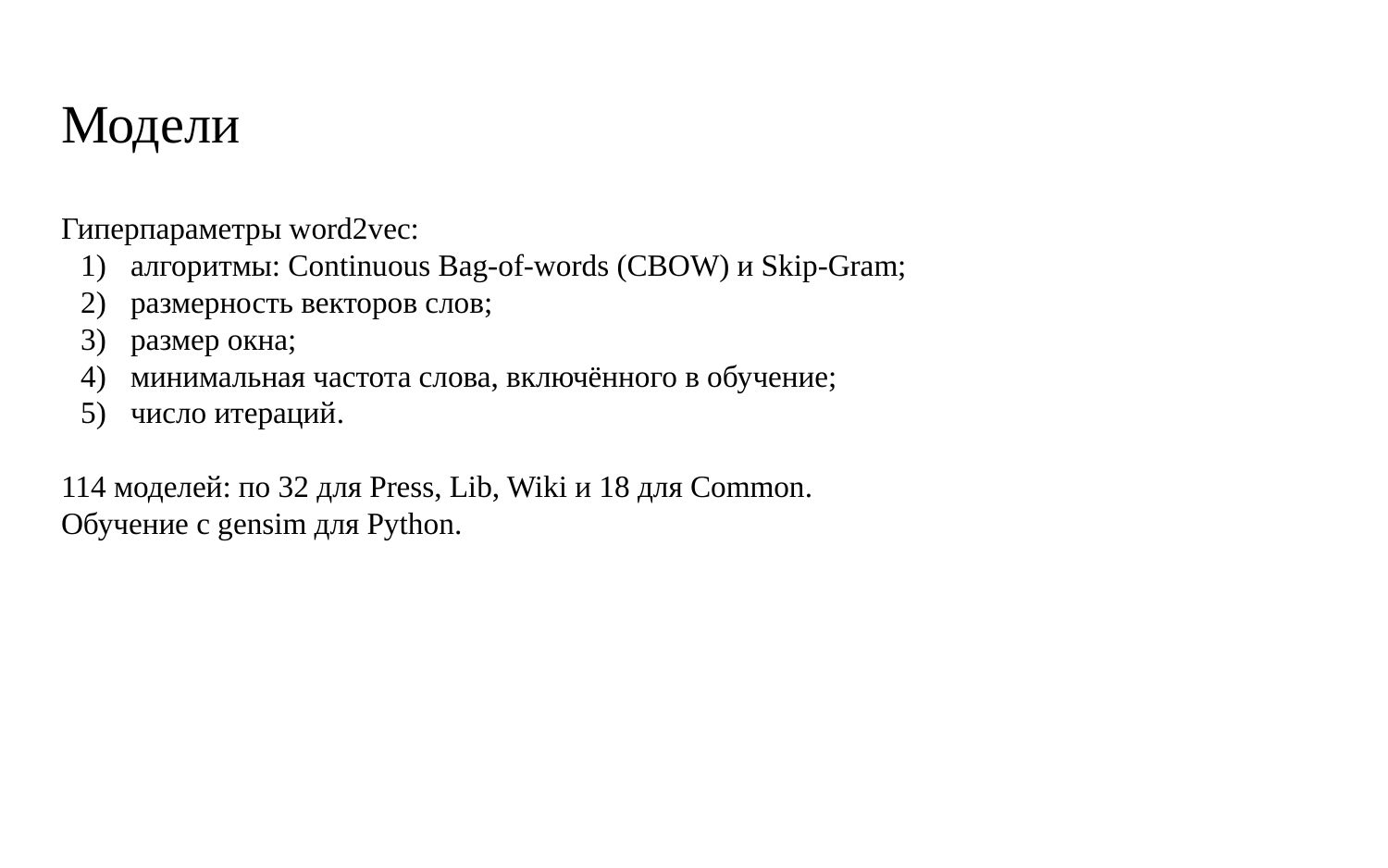

# Модели
Гиперпараметры word2vec:
алгоритмы: Continuous Bag-of-words (CBOW) и Skip-Gram;
размерность векторов слов;
размер окна;
минимальная частота слова, включённого в обучение;
число итераций.

114 моделей: по 32 для Press, Lib, Wiki и 18 для Common.
Обучение с gensim для Python.